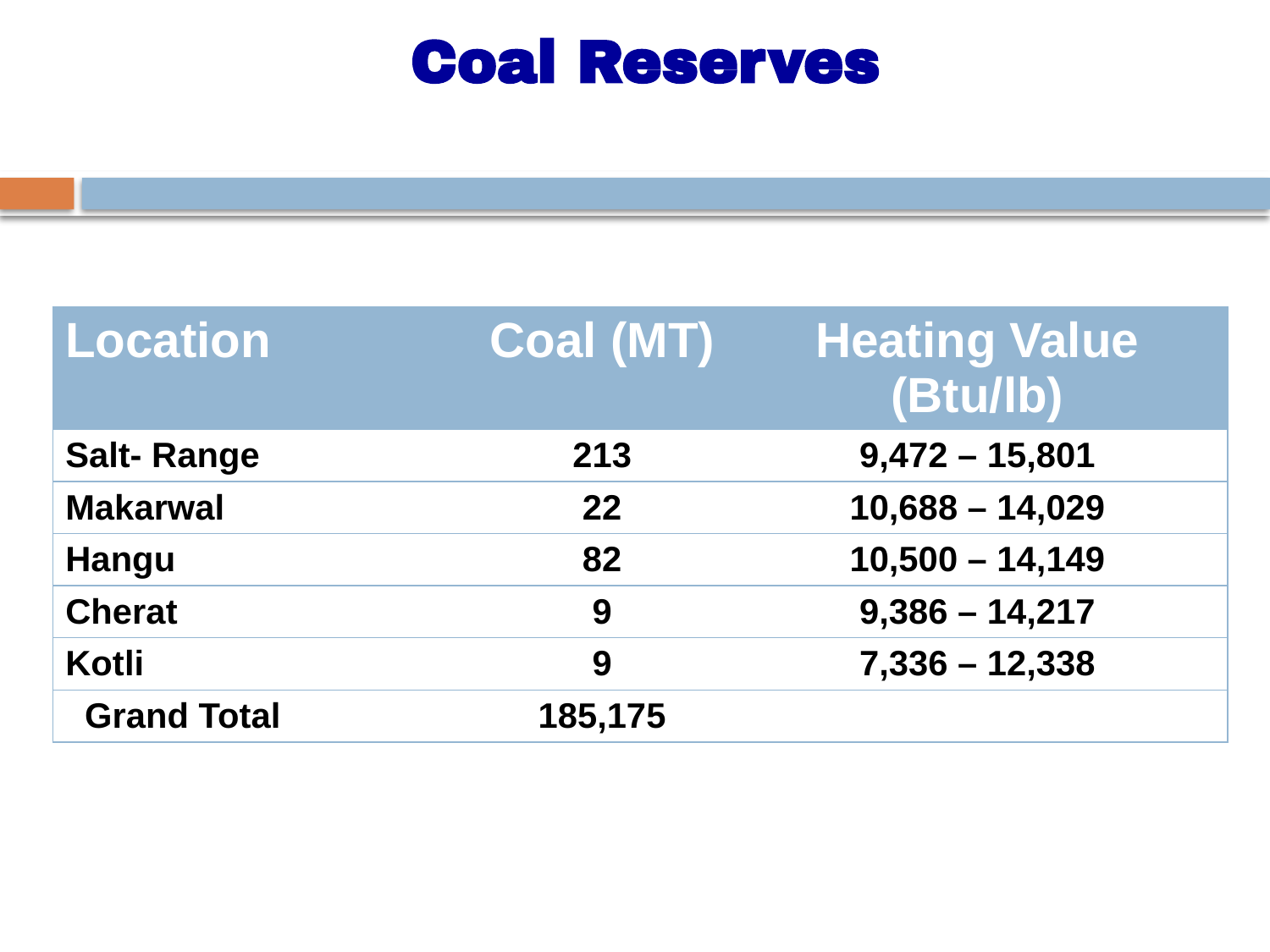

# Coal Reserves
| Location | Coal (MT) | Heating Value (Btu/lb) |
| --- | --- | --- |
| Salt- Range | 213 | 9,472 – 15,801 |
| Makarwal | 22 | 10,688 – 14,029 |
| Hangu | 82 | 10,500 – 14,149 |
| Cherat | 9 | 9,386 – 14,217 |
| Kotli | 9 | 7,336 – 12,338 |
| Grand Total | 185,175 |  |